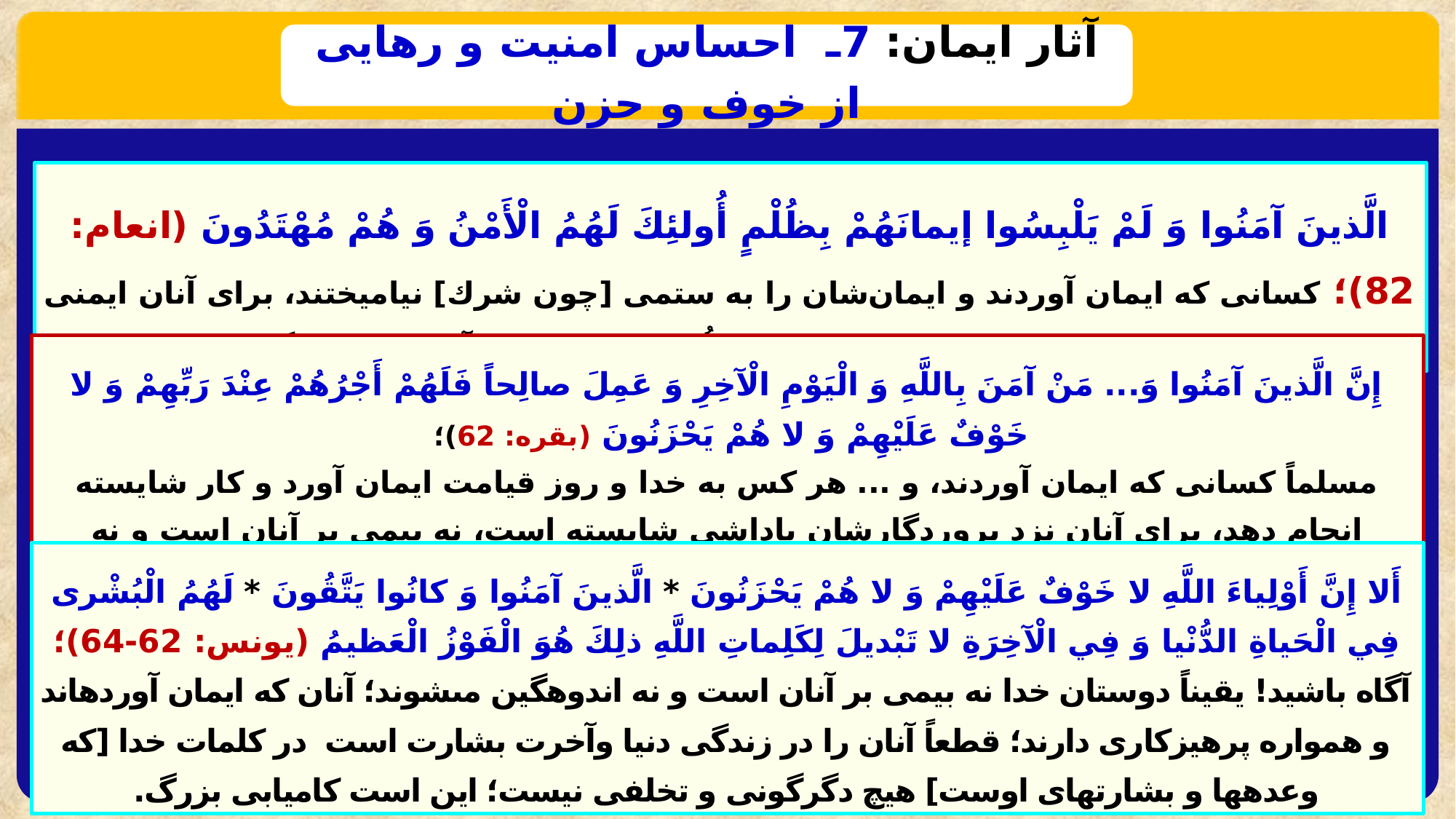

آثار ایمان: 7ـ  احساس امنیت و رهایی از خوف و حزن

الَّذينَ آمَنُوا وَ لَمْ يَلْبِسُوا إيمانَهُمْ بِظُلْمٍ أُولئِكَ لَهُمُ‏ الْأَمْنُ‏ وَ هُمْ مُهْتَدُونَ (انعام: 82)؛ كسانى كه ايمان آوردند و ايمان‌شان را به ستمى [چون شرك] نياميختند، براى آنان ايمنى [از پریشانی‌های روحی و عذاب های اُخروی] است، و آنان راه يافتگانند.
إِنَّ الَّذينَ آمَنُوا وَ... مَنْ آمَنَ بِاللَّهِ وَ الْيَوْمِ الْآخِرِ وَ عَمِلَ صالِحاً فَلَهُمْ أَجْرُهُمْ عِنْدَ رَبِّهِمْ وَ لا خَوْفٌ‏ عَلَيْهِمْ‏ وَ لا هُمْ يَحْزَنُونَ (بقره: 62)؛
مسلماً كسانى كه ايمان آوردند، و ... هر كس به خدا و روز قيامت ايمان آورد و كار شايسته انجام دهد، براى آنان نزد پروردگارشان پاداشى شايسته است، نه بيمى بر آنان است و نه اندوهگين شوند.
أَلا إِنَّ أَوْلِياءَ اللَّهِ لا خَوْفٌ‏ عَلَيْهِمْ‏ وَ لا هُمْ يَحْزَنُونَ * الَّذينَ آمَنُوا وَ كانُوا يَتَّقُونَ * لَهُمُ الْبُشْرى‏ فِي الْحَياةِ الدُّنْيا وَ فِي الْآخِرَةِ لا تَبْديلَ لِكَلِماتِ اللَّهِ ذلِكَ هُوَ الْفَوْزُ الْعَظيمُ (یونس: 62-64)؛ آگاه باشيد! يقيناً دوستان خدا نه بيمى بر آنان است و نه اندوهگين مى‏شوند؛ آنان كه ايمان آورده‏اند و همواره پرهيزكارى دارند؛ قطعاً آنان را در زندگى دنيا وآخرت بشارت است  در كلمات خدا [كه وعده‏ها و بشارت‏هاى اوست] هيچ دگرگونى و تخلفی نيست؛ اين است كاميابى بزرگ.